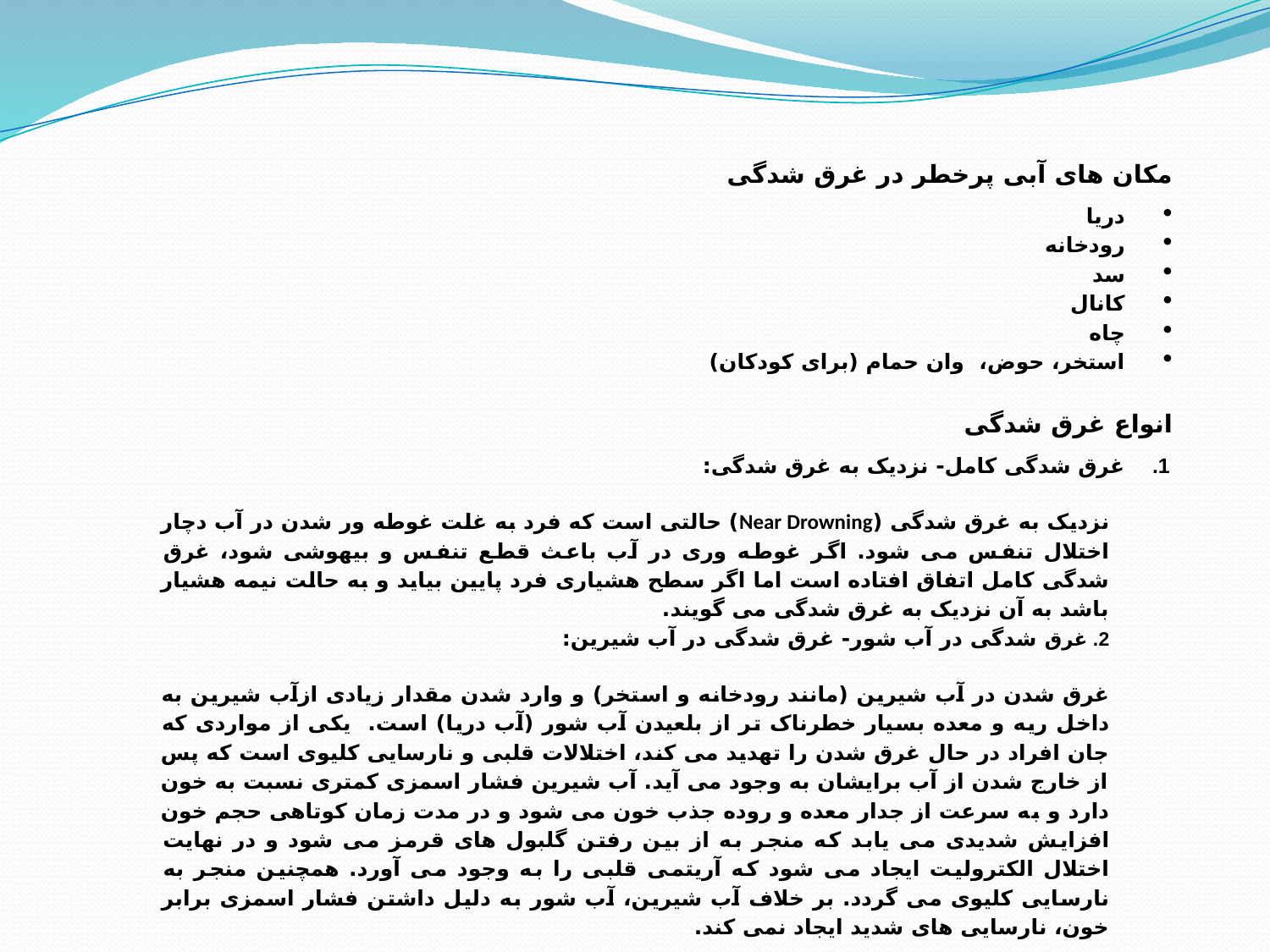

مکان های آبی پرخطر در غرق شدگی
دریا
رودخانه
سد
کانال
چاه
استخر، حوض،  وان حمام (برای کودکان)

انواع غرق شدگی
غرق شدگی کامل- نزدیک به غرق شدگی:

نزدیک به غرق شدگی (Near Drowning) حالتی است که فرد به غلت غوطه ور شدن در آب دچار اختلال تنفس می شود. اگر غوطه وری در آب باعث قطع تنفس و بیهوشی شود، غرق شدگی کامل اتفاق افتاده است اما اگر سطح هشیاری فرد پایین بیاید و به حالت نیمه هشیار باشد به آن نزدیک به غرق شدگی می گویند.
2. غرق شدگی در آب شور- غرق شدگی در آب شیرین:

غرق شدن در آب شیرین (مانند رودخانه و استخر) و وارد شدن مقدار زیادی ازآب شیرین به داخل ریه و معده بسیار خطرناک تر از بلعیدن آب شور (آب دریا) است.  یکی از مواردی که جان افراد در حال غرق شدن را تهدید می کند، اختلالات قلبی و نارسایی کلیوی است که پس از خارج شدن از آب برایشان به وجود می آید. آب شیرین فشار اسمزی کمتری نسبت به خون دارد و به سرعت از جدار معده و روده جذب خون می شود و در مدت زمان کوتاهی حجم خون افزایش شدیدی می یابد که منجر به از بین رفتن گلبول های قرمز می شود و در نهایت اختلال الکترولیت ایجاد می شود که آریتمی قلبی را به وجود می آورد. همچنین منجر به نارسایی کلیوی می گردد. بر خلاف آب شیرین، آب شور به دلیل داشتن فشار اسمزی برابر خون، نارسایی های شدید ایجاد نمی کند.